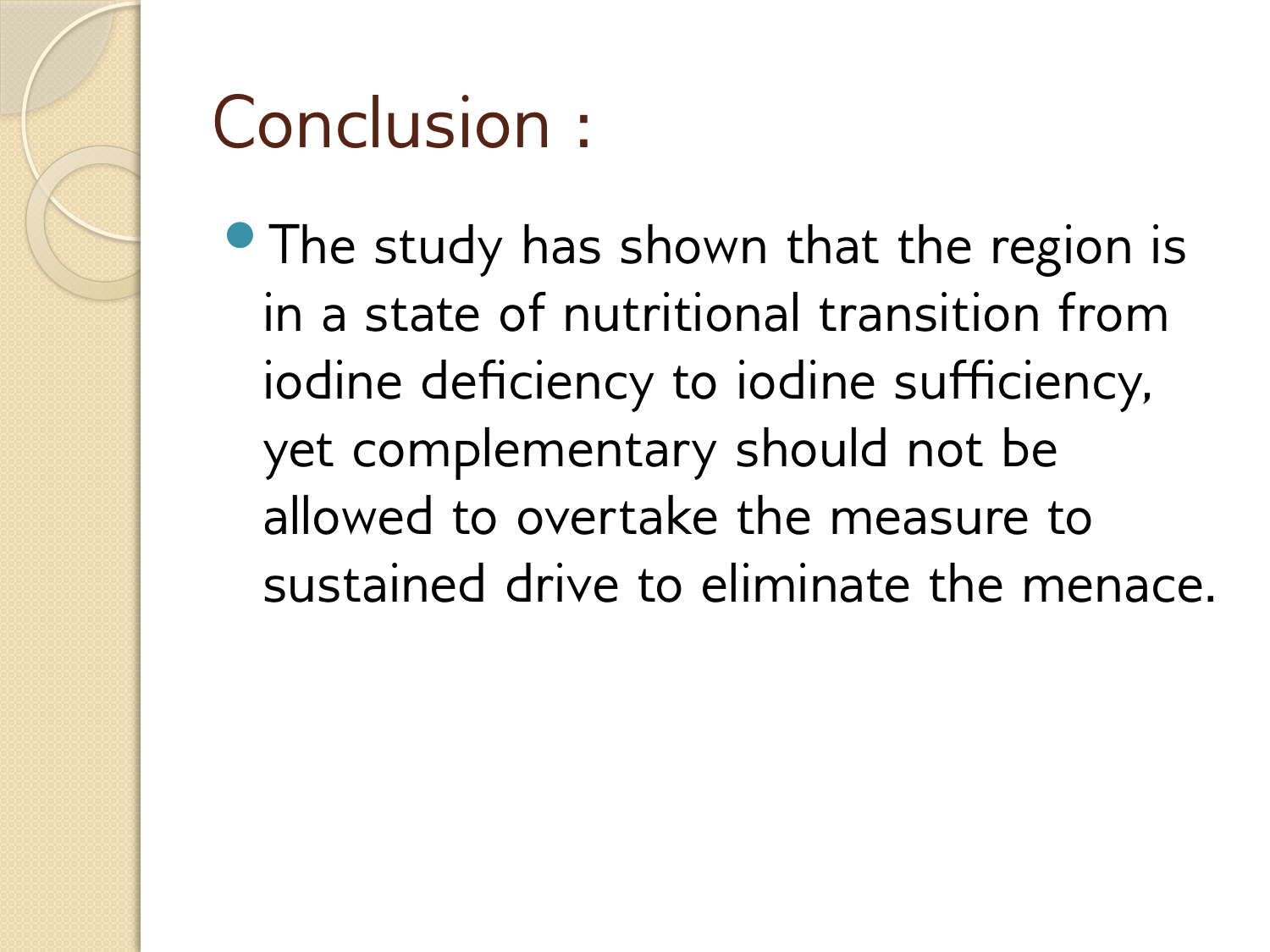

# Conclusion :
The study has shown that the region is in a state of nutritional transition from iodine deficiency to iodine sufficiency, yet complementary should not be allowed to overtake the measure to sustained drive to eliminate the menace.